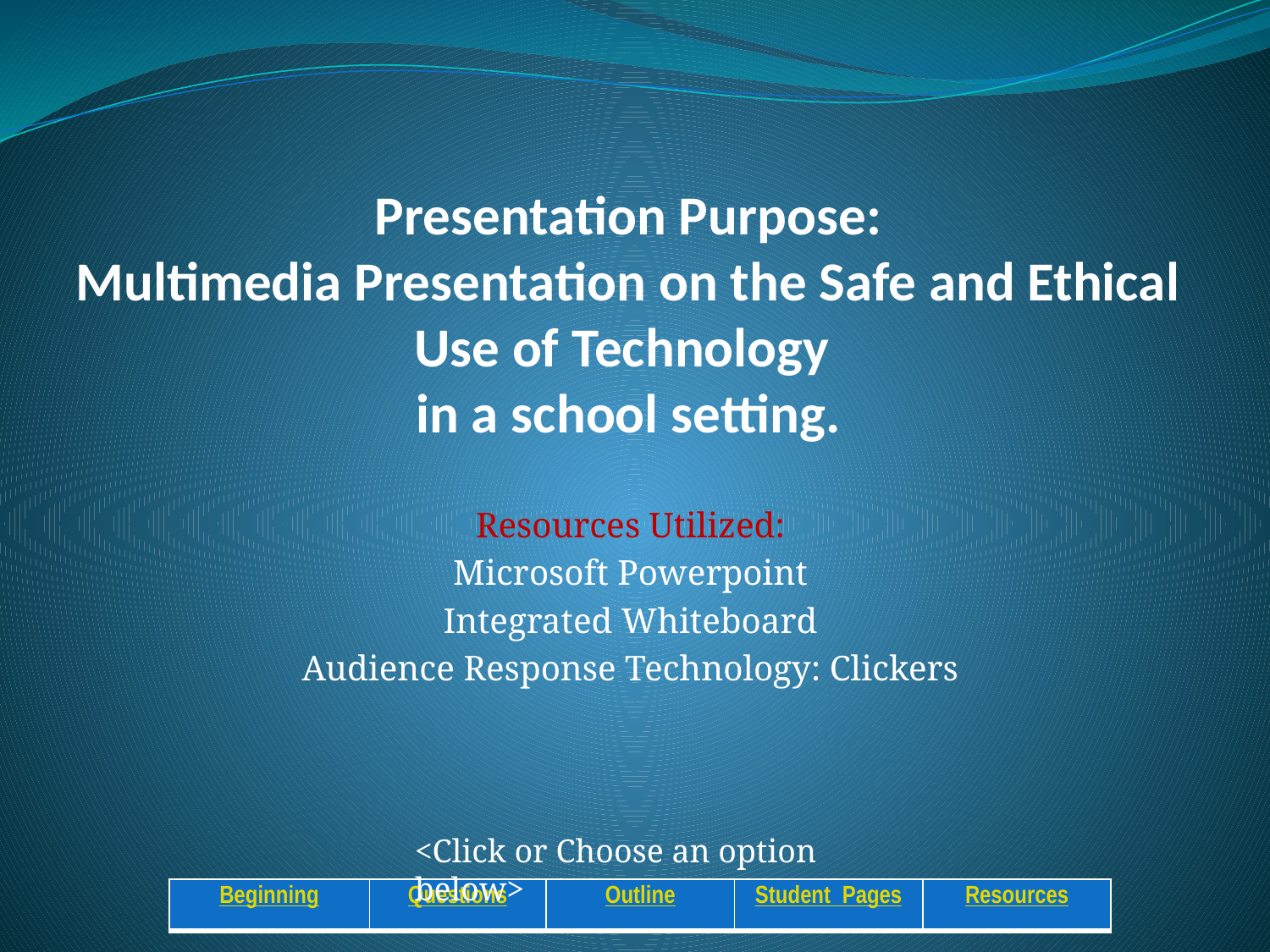

# Presentation Purpose: Multimedia Presentation on the Safe and Ethical Use of Technology in a school setting.
Resources Utilized:
Microsoft Powerpoint
Integrated Whiteboard
Audience Response Technology: Clickers
<Click or Choose an option below>
| Beginning | Questions | Outline | Student Pages | Resources |
| --- | --- | --- | --- | --- |